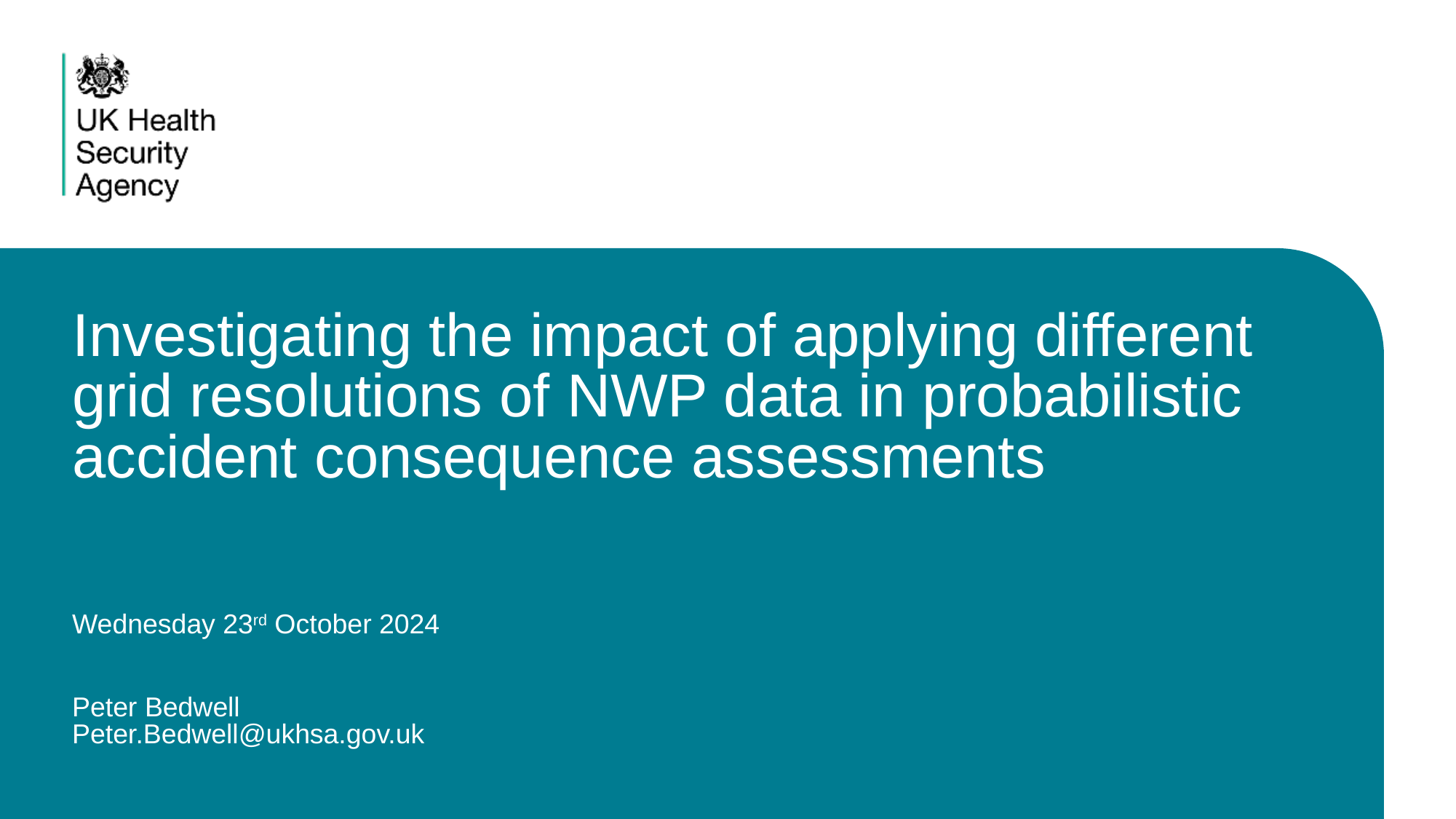

# Investigating the impact of applying different grid resolutions of NWP data in probabilistic accident consequence assessments Wednesday 23rd October 2024 Peter Bedwell Peter.Bedwell@ukhsa.gov.uk